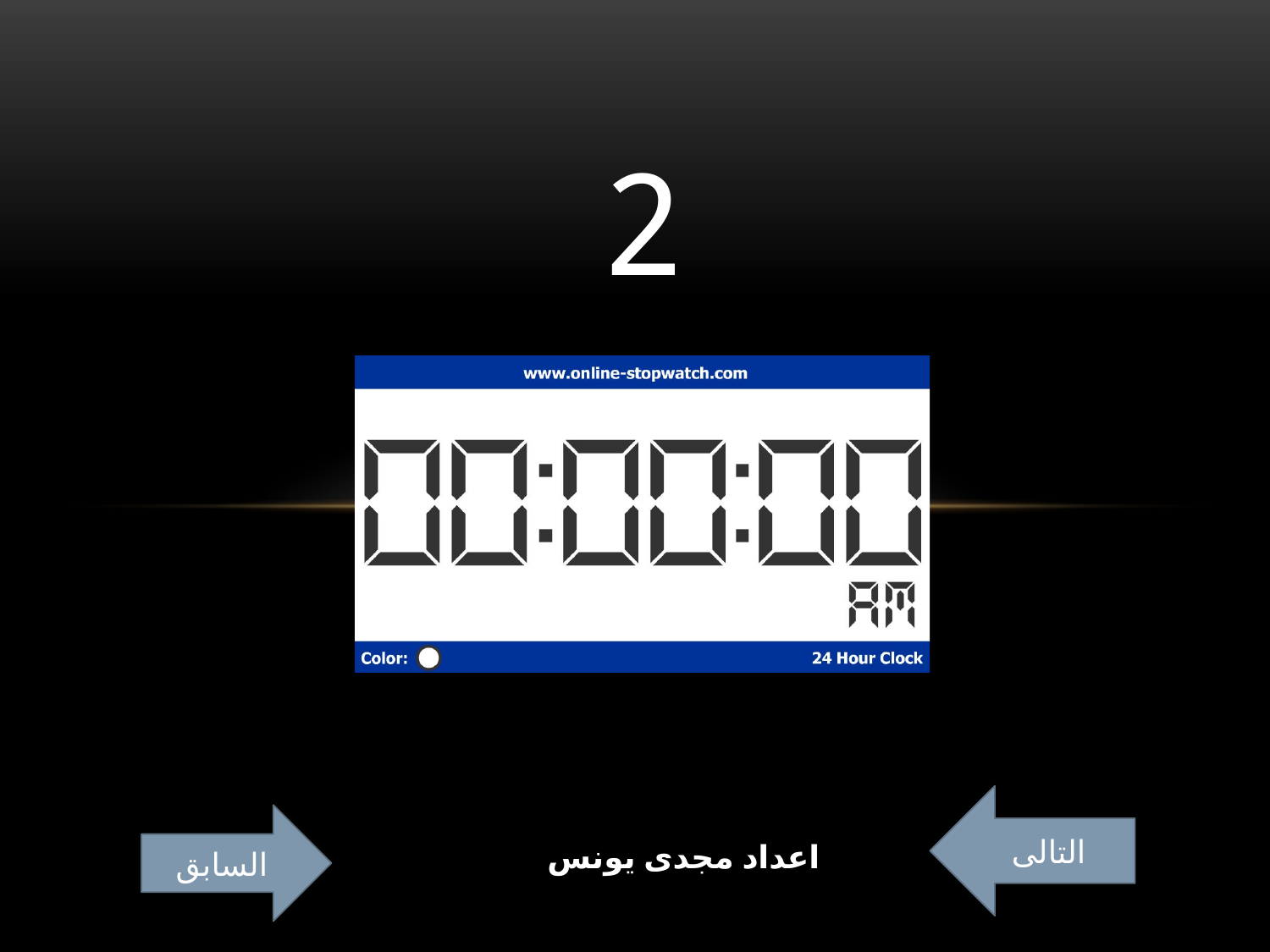

# 2

التالى
السابق
اعداد مجدى يونس